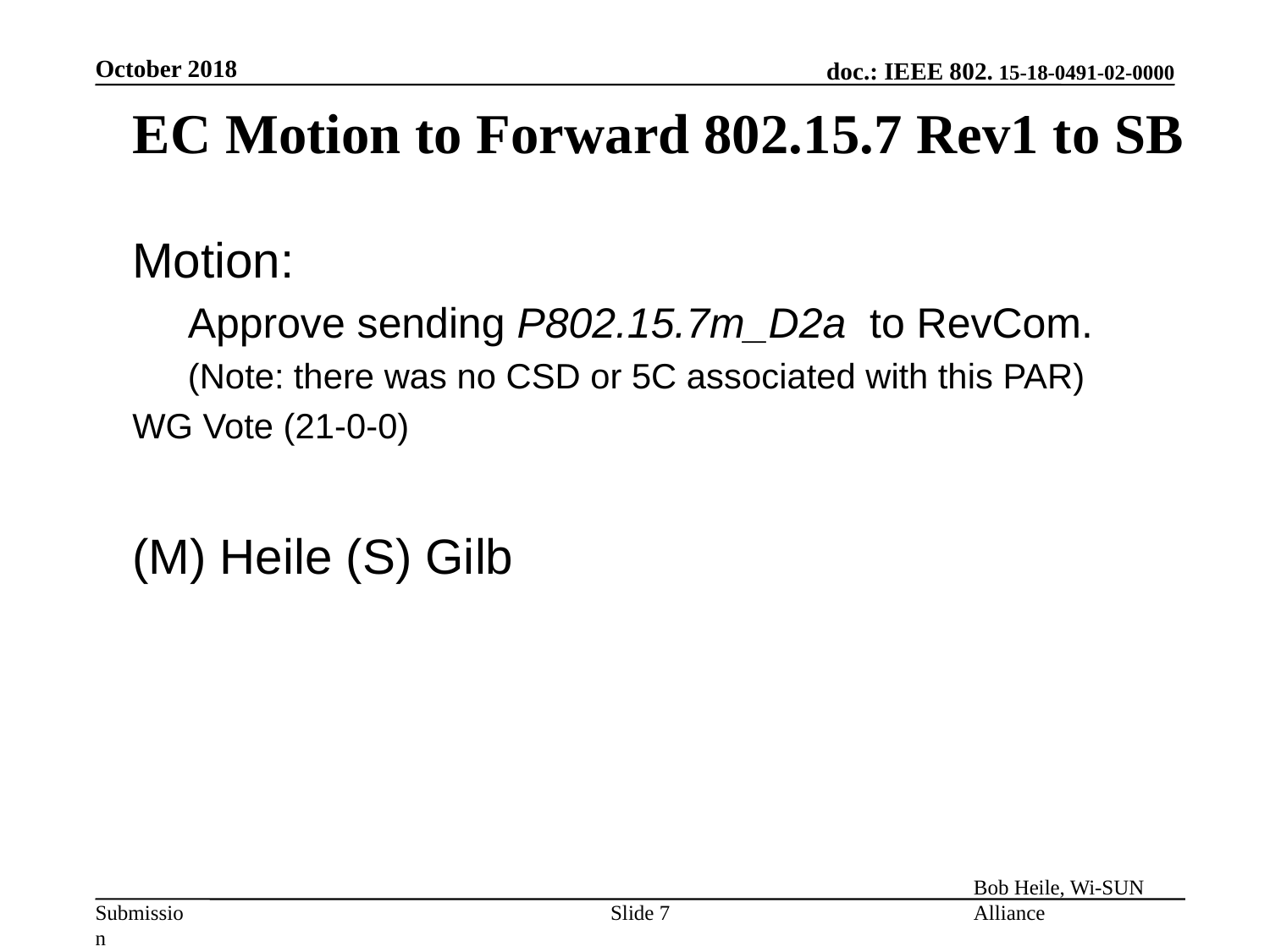

October 2018
EC Motion to Forward 802.15.7 Rev1 to SB
Motion:
Approve sending P802.15.7m_D2a  to RevCom.
(Note: there was no CSD or 5C associated with this PAR)
WG Vote (21-0-0)

(M) Heile (S) Gilb
Slide 7
Bob Heile, Wi-SUN Alliance